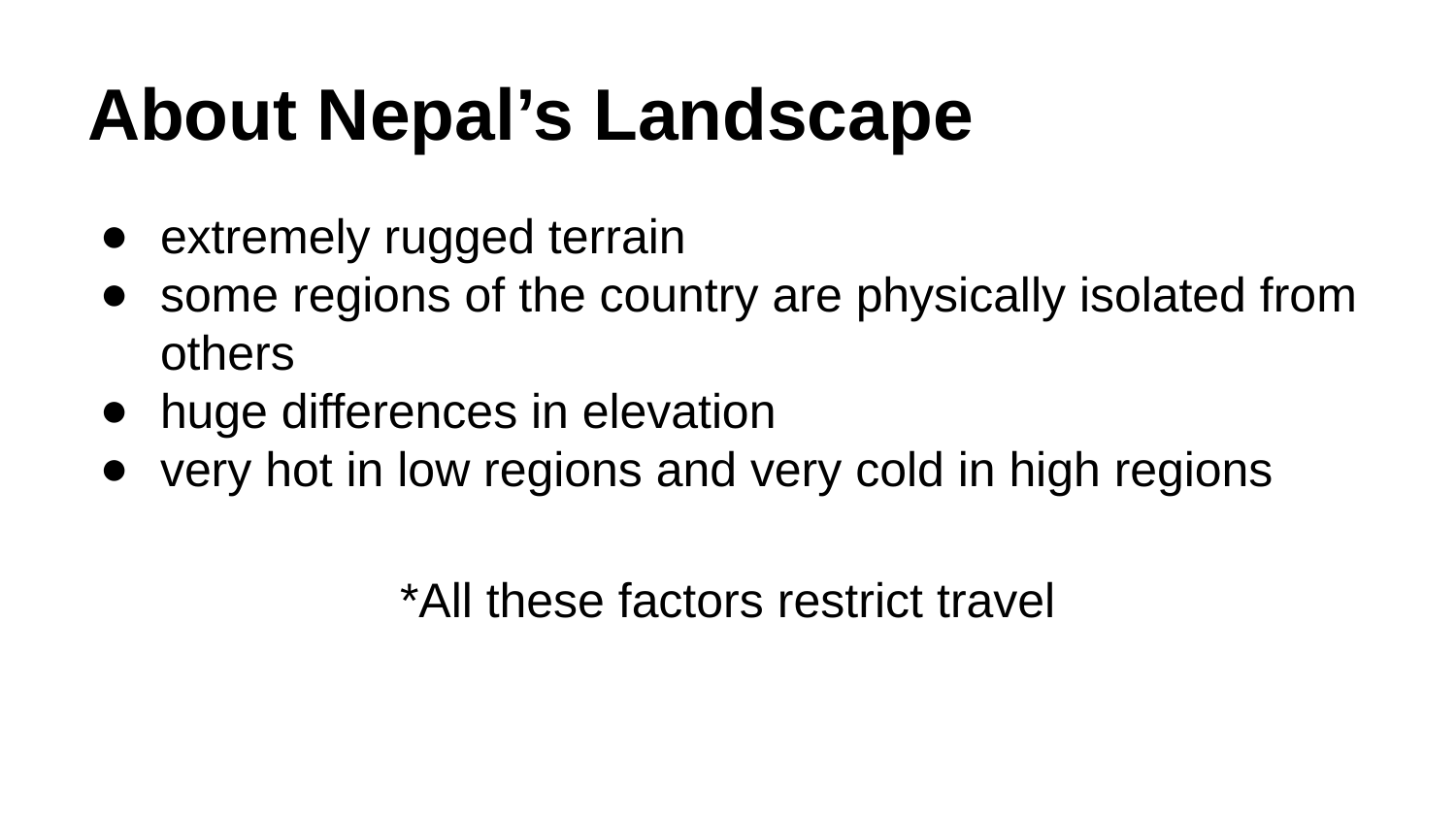

# About Nepal’s Landscape
extremely rugged terrain
some regions of the country are physically isolated from others
huge differences in elevation
very hot in low regions and very cold in high regions

*All these factors restrict travel